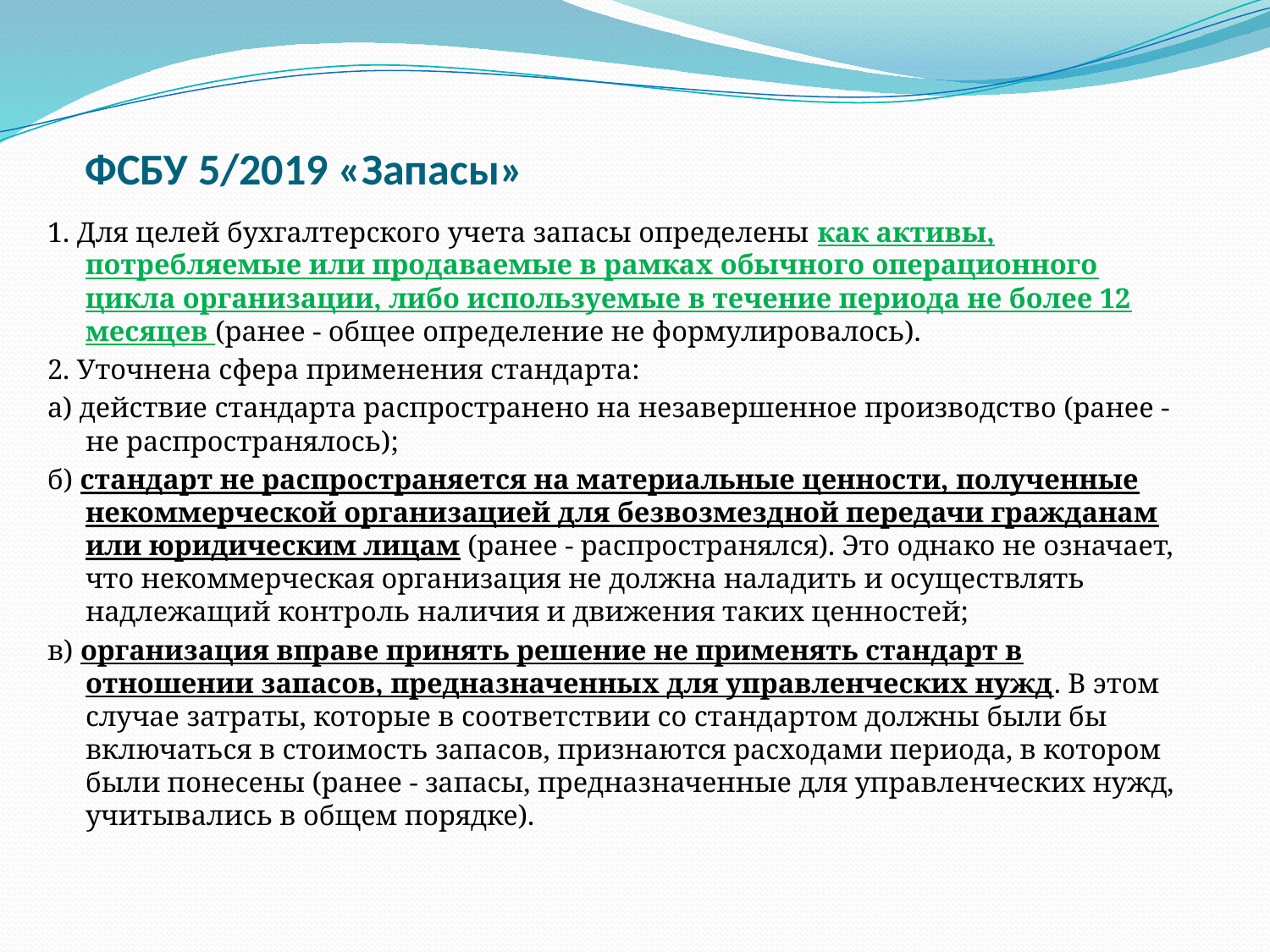

# ФСБУ 5/2019 «Запасы»
1. Для целей бухгалтерского учета запасы определены как активы, потребляемые или продаваемые в рамках обычного операционного цикла организации, либо используемые в течение периода не более 12 месяцев (ранее - общее определение не формулировалось).
2. Уточнена сфера применения стандарта:
а) действие стандарта распространено на незавершенное производство (ранее - не распространялось);
б) стандарт не распространяется на материальные ценности, полученные некоммерческой организацией для безвозмездной передачи гражданам или юридическим лицам (ранее - распространялся). Это однако не означает, что некоммерческая организация не должна наладить и осуществлять надлежащий контроль наличия и движения таких ценностей;
в) организация вправе принять решение не применять стандарт в отношении запасов, предназначенных для управленческих нужд. В этом случае затраты, которые в соответствии со стандартом должны были бы включаться в стоимость запасов, признаются расходами периода, в котором были понесены (ранее - запасы, предназначенные для управленческих нужд, учитывались в общем порядке).